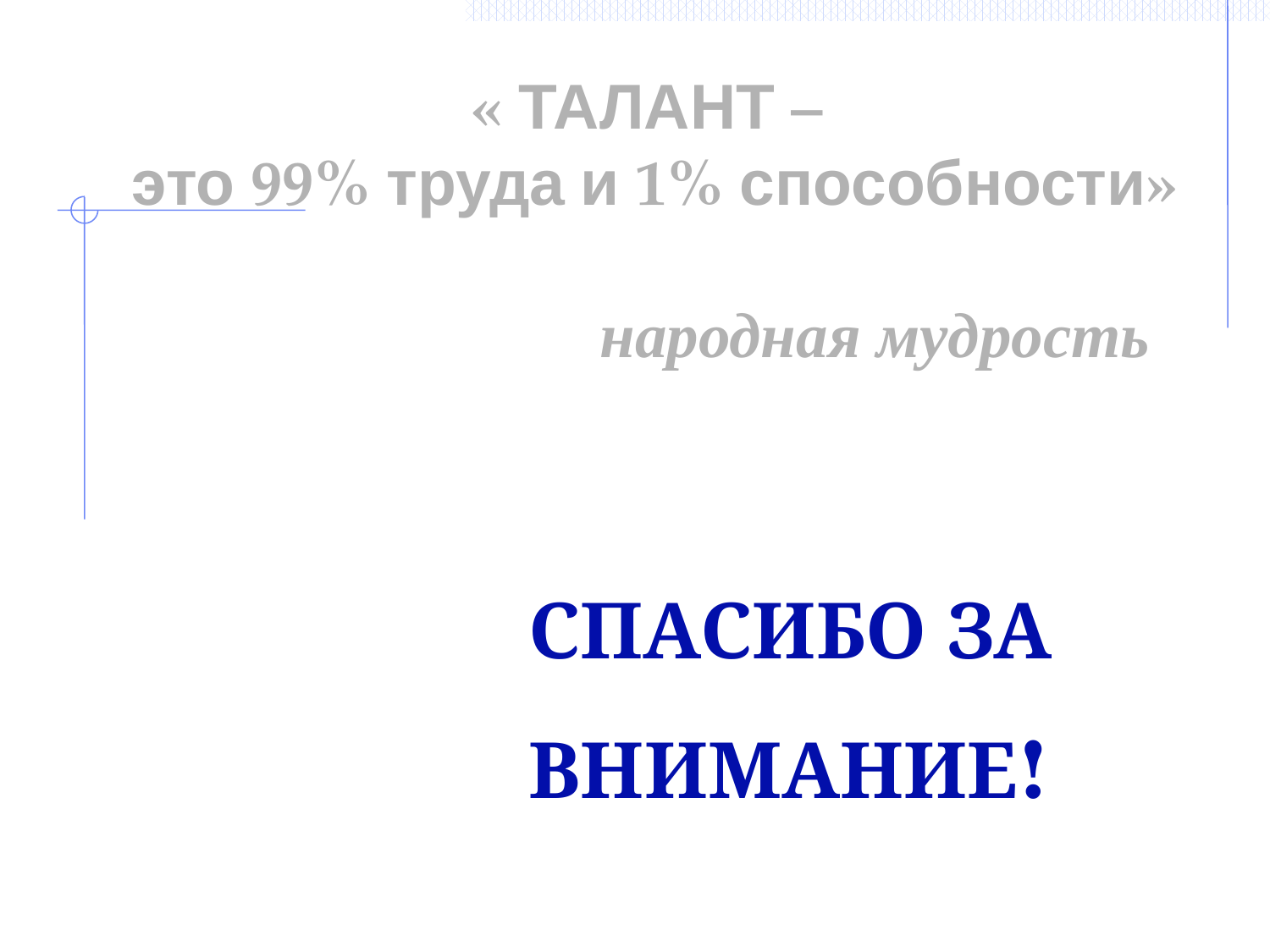

« ТАЛАНТ –
это 99% труда и 1% способности»

				народная мудрость

# Спасибо за внимание!